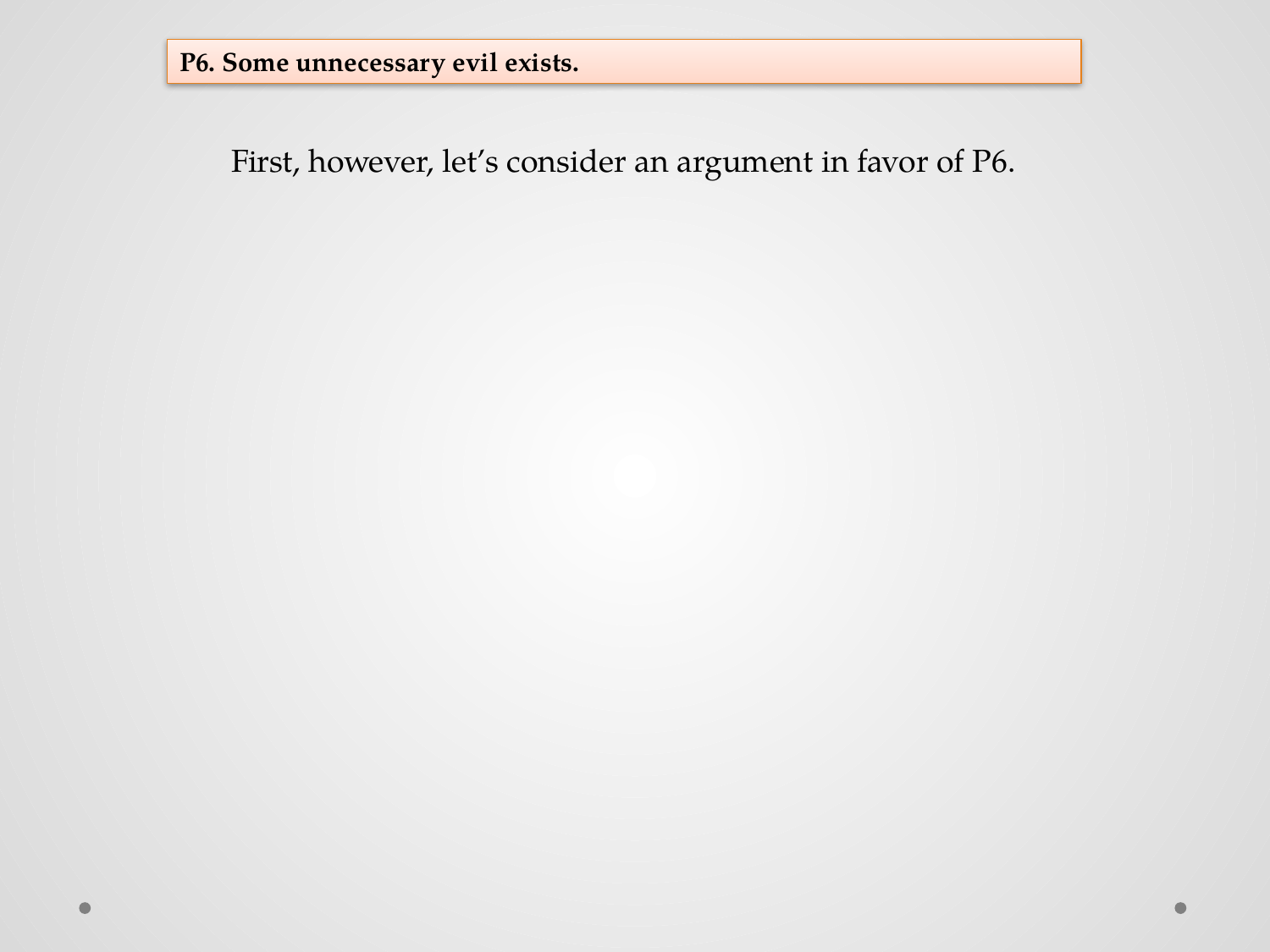

P6. Some unnecessary evil exists.
First, however, let’s consider an argument in favor of P6.